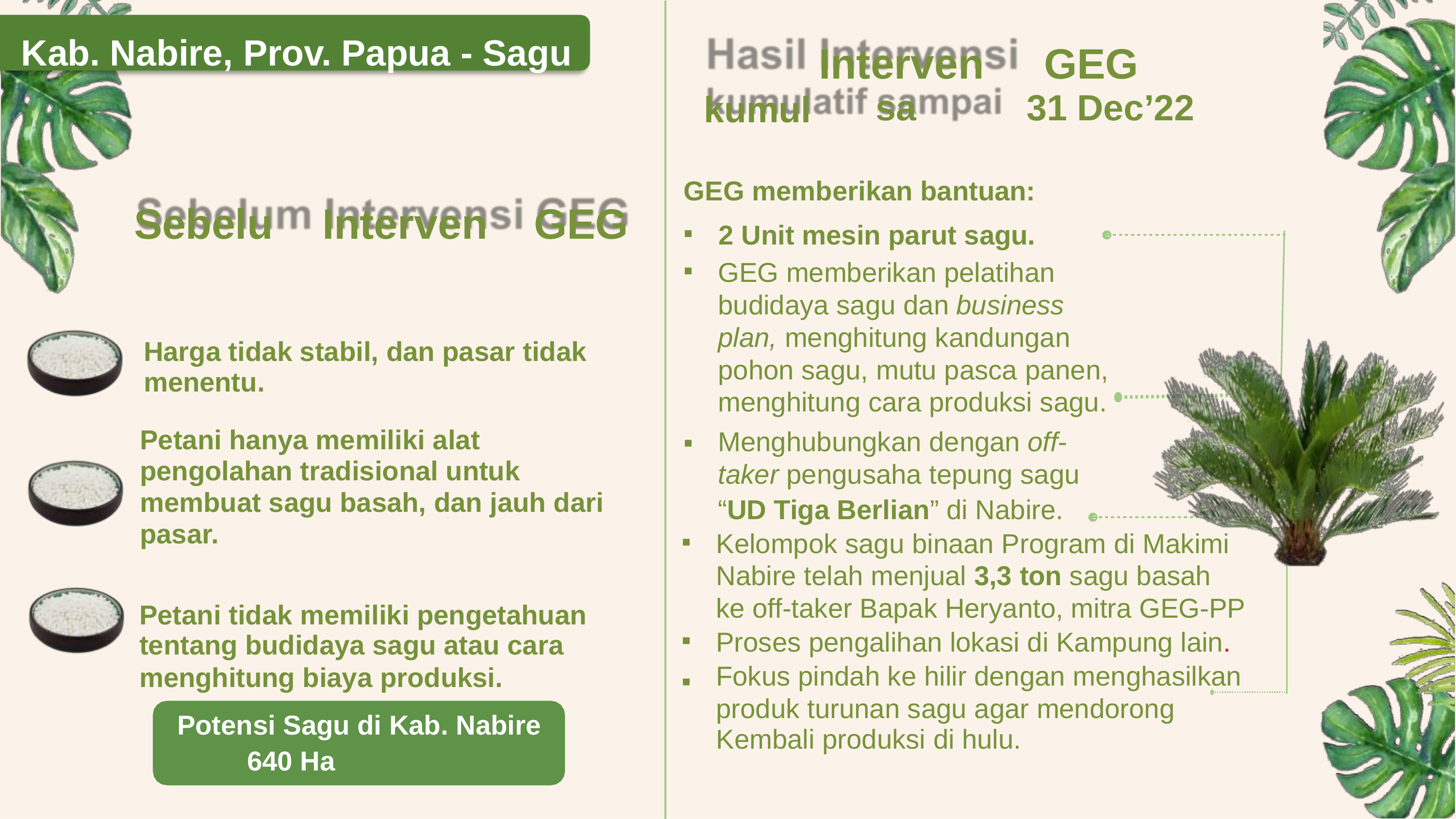

Hasil

si

Kab.
Nabire, Prov. Papua - Sagu
Interven
sa
GEG
31 Dec’22

atif

mpai
kumul
GEG memberikan bantuan:

m

si

Sebelu
Interven
GEG
2 Unit mesin parut sagu.
GEG memberikan pelatihan budidaya sagu dan business plan, menghitung kandungan pohon sagu, mutu pasca panen, menghitung cara produksi sagu.
Menghubungkan dengan off-
taker pengusaha tepung sagu
▪
▪

Harga tidak stabil, dan pasar tidak
menentu.

Petani hanya memiliki alat
pengolahan tradisional untuk membuat sagu basah, dan jauh dari pasar.
▪

“UD Tiga Berlian” di Nabire.

Kelompok sagu binaan Program di Makimi
▪

Nabire telah menjual 3,3 ton sagu basah

ke off-taker Bapak Heryanto, mitra GEG-PP
Petani tidak memiliki pengetahuan
tentang budidaya sagu atau cara
menghitung biaya produksi.
Potensi Sagu di Kab. Nabire
640 Ha
Proses pengalihan lokasi di Kampung lain.
▪
▪
Fokus pindah ke hilir dengan menghasilkan
produk turunan sagu agar mendorong
Kembali produksi di hulu.